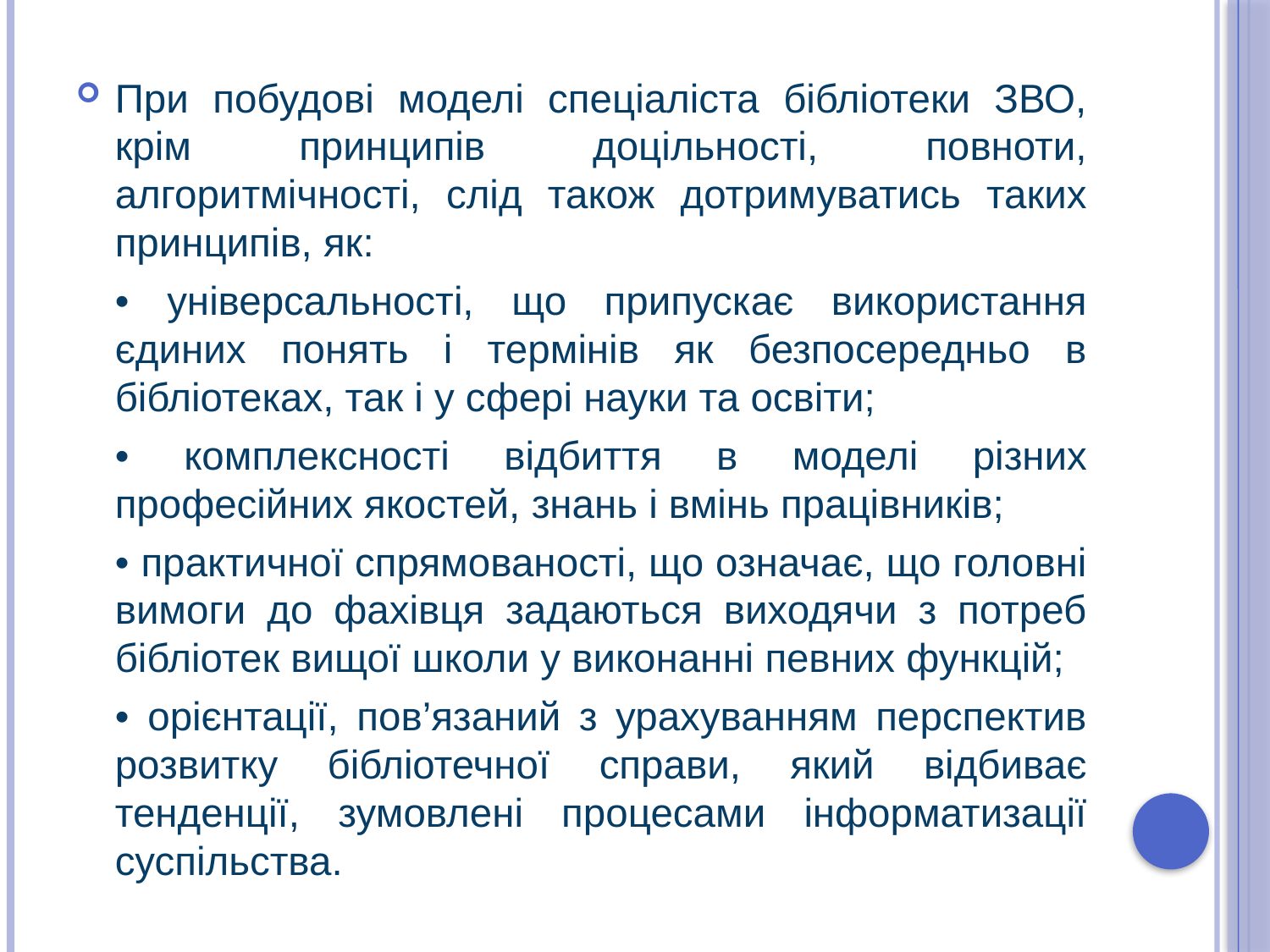

#
При побудові моделі спеціаліста бібліотеки ЗВО, крім принципів доцільності, повноти, алгоритмічності, слід також дотримуватись таких принципів, як:
	• універсальності, що припускає використання єдиних понять і термінів як безпосередньо в бібліотеках, так і у сфері науки та освіти;
	• комплексності відбиття в моделі різних професійних якостей, знань і вмінь працівників;
	• практичної спрямованості, що означає, що головні вимоги до фахівця задаються виходячи з потреб бібліотек вищої школи у виконанні певних функцій;
	• орієнтації, пов’язаний з урахуванням перспектив розвитку бібліотечної справи, який відбиває тенденції, зумовлені процесами інформатизації суспільства.